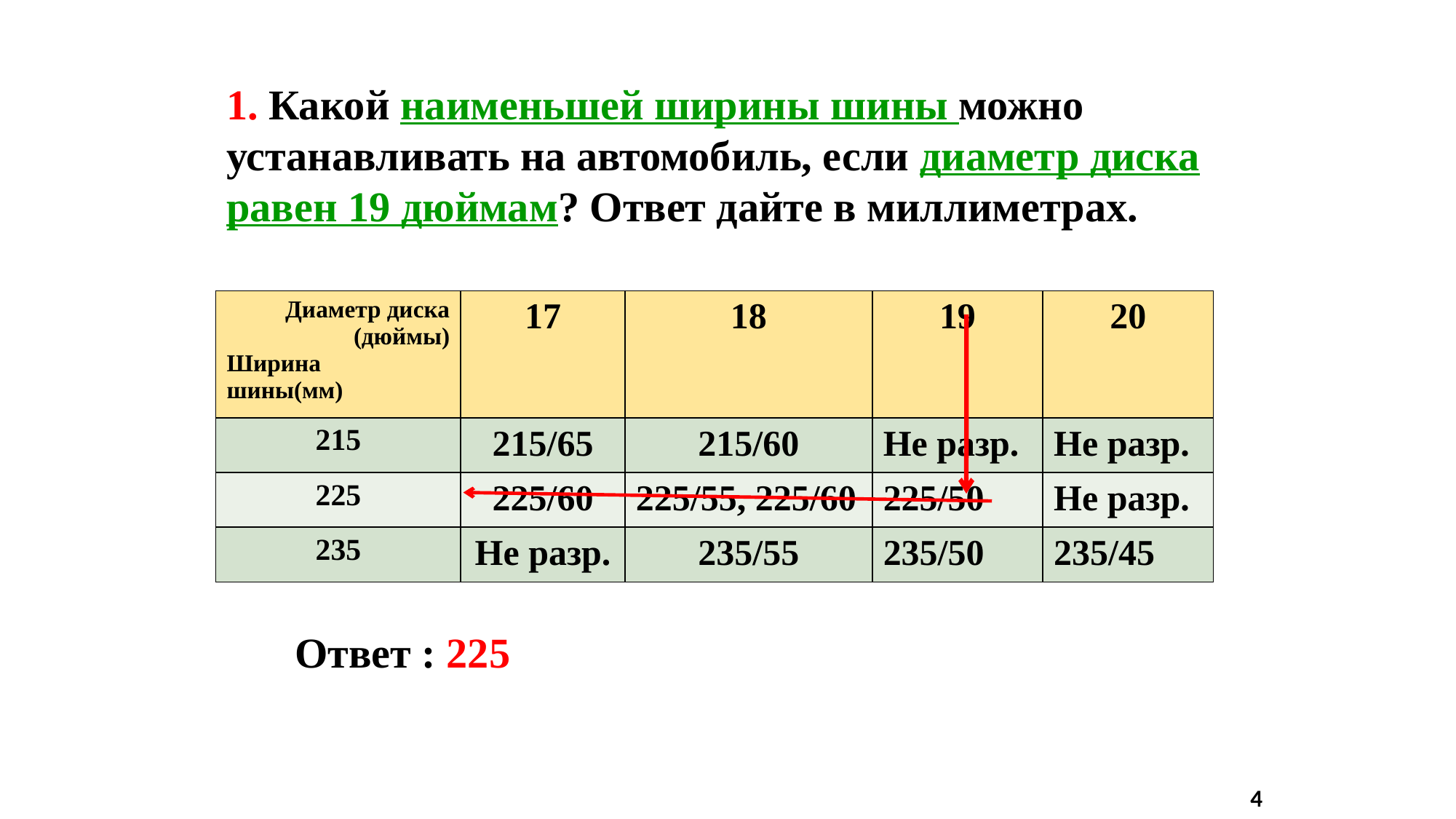

1. Какой наименьшей ширины шины можно устанавливать на автомобиль, если диаметр диска равен 19 дюймам? Ответ дайте в миллиметрах.
| Диаметр диска (дюймы) Ширина шины(мм) | 17 | 18 | 19 | 20 |
| --- | --- | --- | --- | --- |
| 215 | 215/65 | 215/60 | Не разр. | Не разр. |
| 225 | 225/60 | 225/55, 225/60 | 225/50 | Не разр. |
| 235 | Не разр. | 235/55 | 235/50 | 235/45 |
Ответ : 225

4